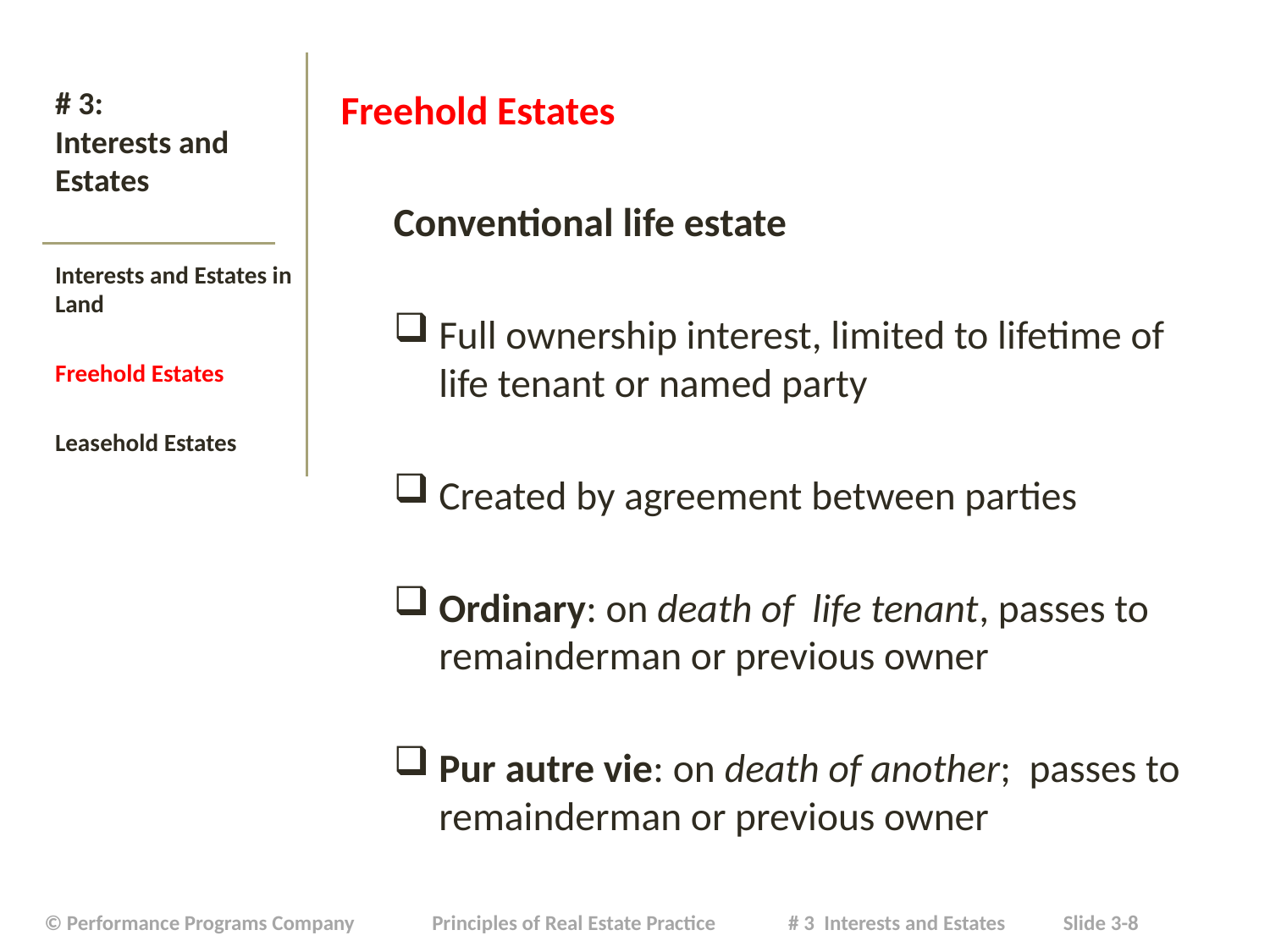

# # 3: Interests and Estates

Freehold Estates

Conventional life estate

Full ownership interest, limited to lifetime of life tenant or named party

Created by agreement between parties

Ordinary: on death of  life tenant, passes to remainderman or previous owner

Pur autre vie: on death of another;  passes to remainderman or previous owner

Interests and Estates in Land

Freehold Estates

Leasehold Estates

| © Performance Programs Company Principles of Real Estate Practice # 3 Interests and Estates Slide 3-8 |
| --- |